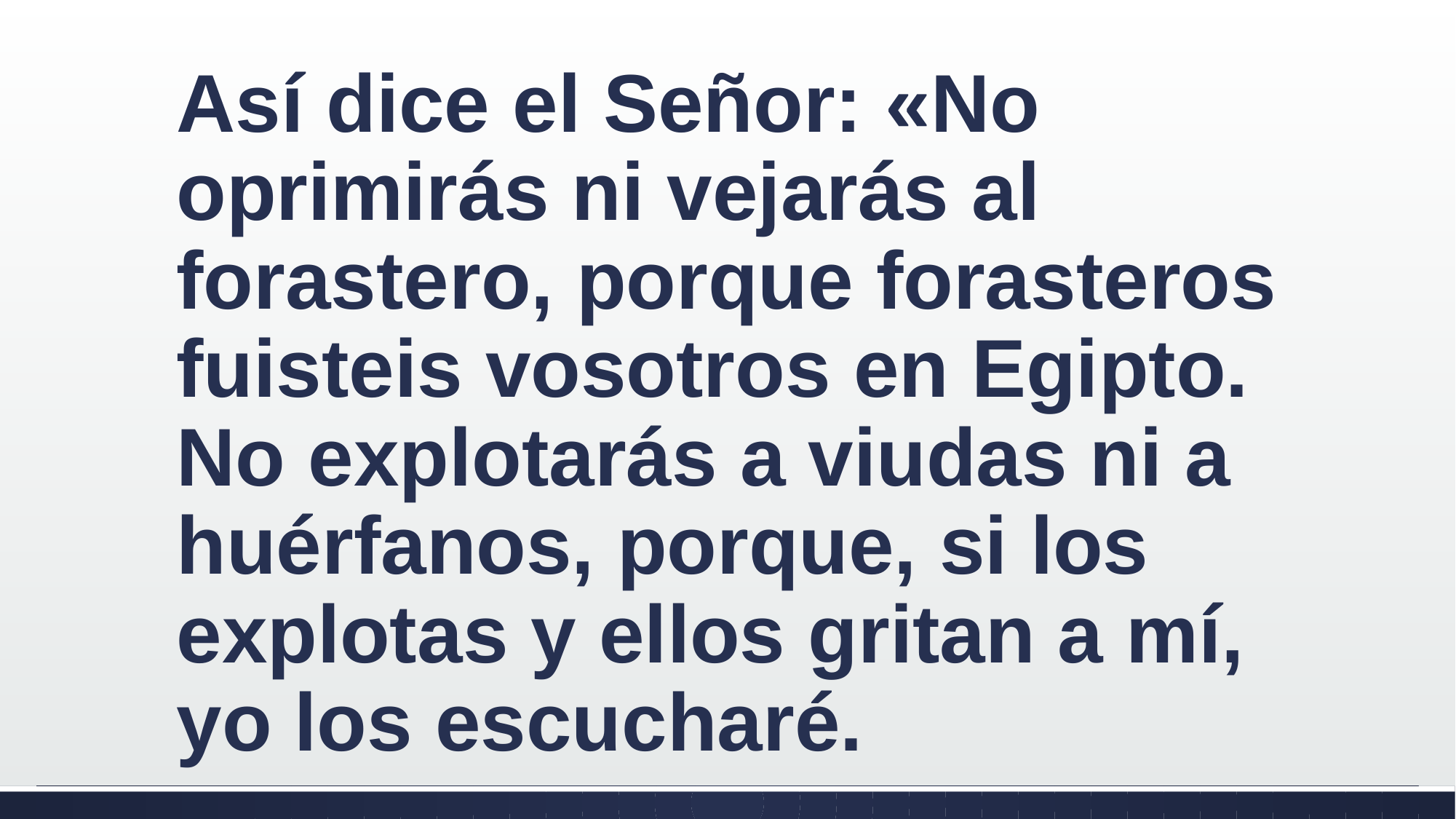

#
Así dice el Señor: «No oprimirás ni vejarás al forastero, porque forasteros fuisteis vosotros en Egipto. No explotarás a viudas ni a huérfanos, porque, si los explotas y ellos gritan a mí, yo los escucharé.